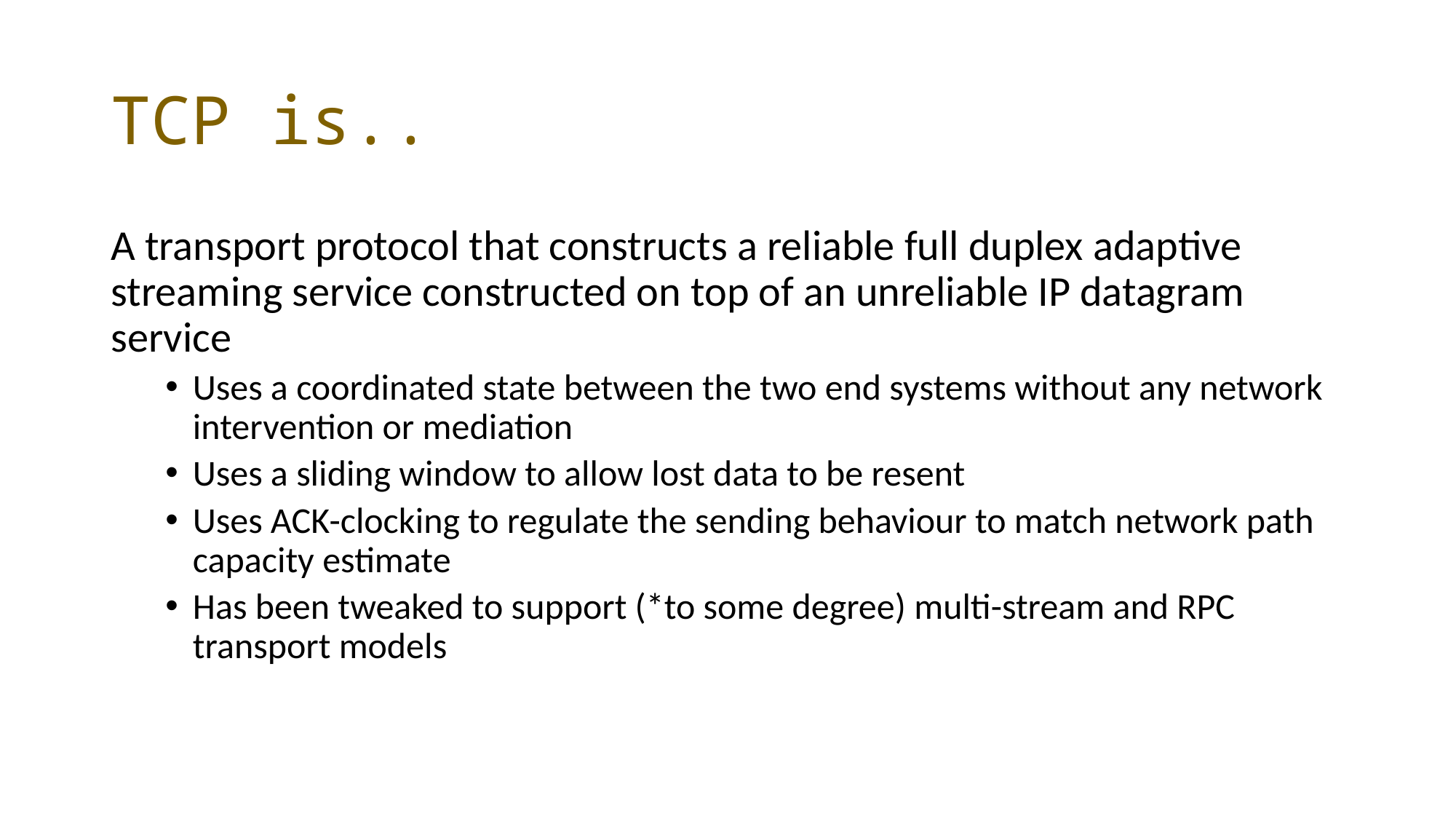

# TCP is..
A transport protocol that constructs a reliable full duplex adaptive streaming service constructed on top of an unreliable IP datagram service
Uses a coordinated state between the two end systems without any network intervention or mediation
Uses a sliding window to allow lost data to be resent
Uses ACK-clocking to regulate the sending behaviour to match network path capacity estimate
Has been tweaked to support (*to some degree) multi-stream and RPC transport models